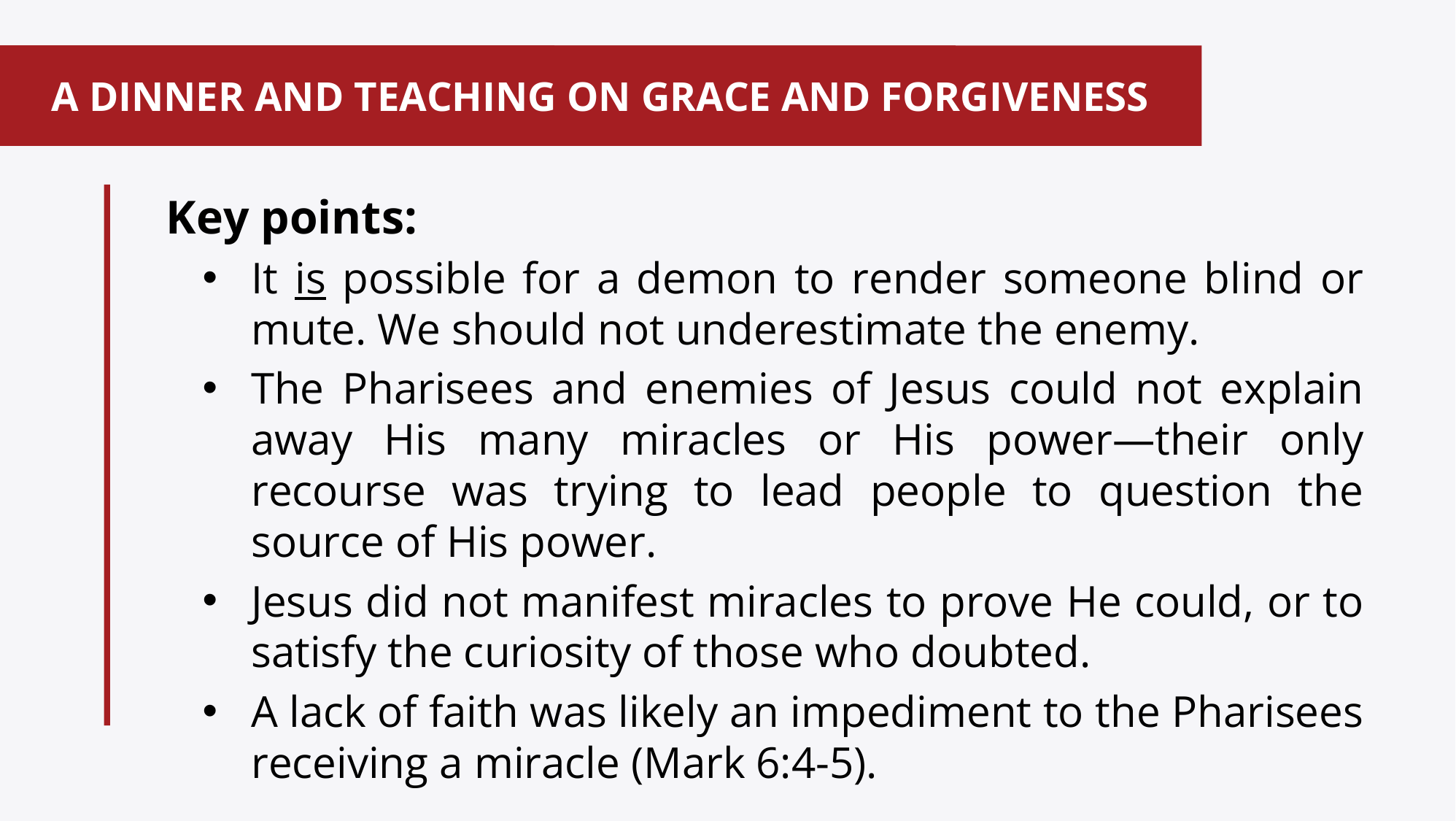

# A DINNER AND TEACHING ON FINDING GRACE AND FORGIVENESS
A DINNER AND TEACHING ON GRACE AND FORGIVENESS
 Key points:
It is possible for a demon to render someone blind or mute. We should not underestimate the enemy.
The Pharisees and enemies of Jesus could not explain away His many miracles or His power—their only recourse was trying to lead people to question the source of His power.
Jesus did not manifest miracles to prove He could, or to satisfy the curiosity of those who doubted.
A lack of faith was likely an impediment to the Pharisees receiving a miracle (Mark 6:4-5).